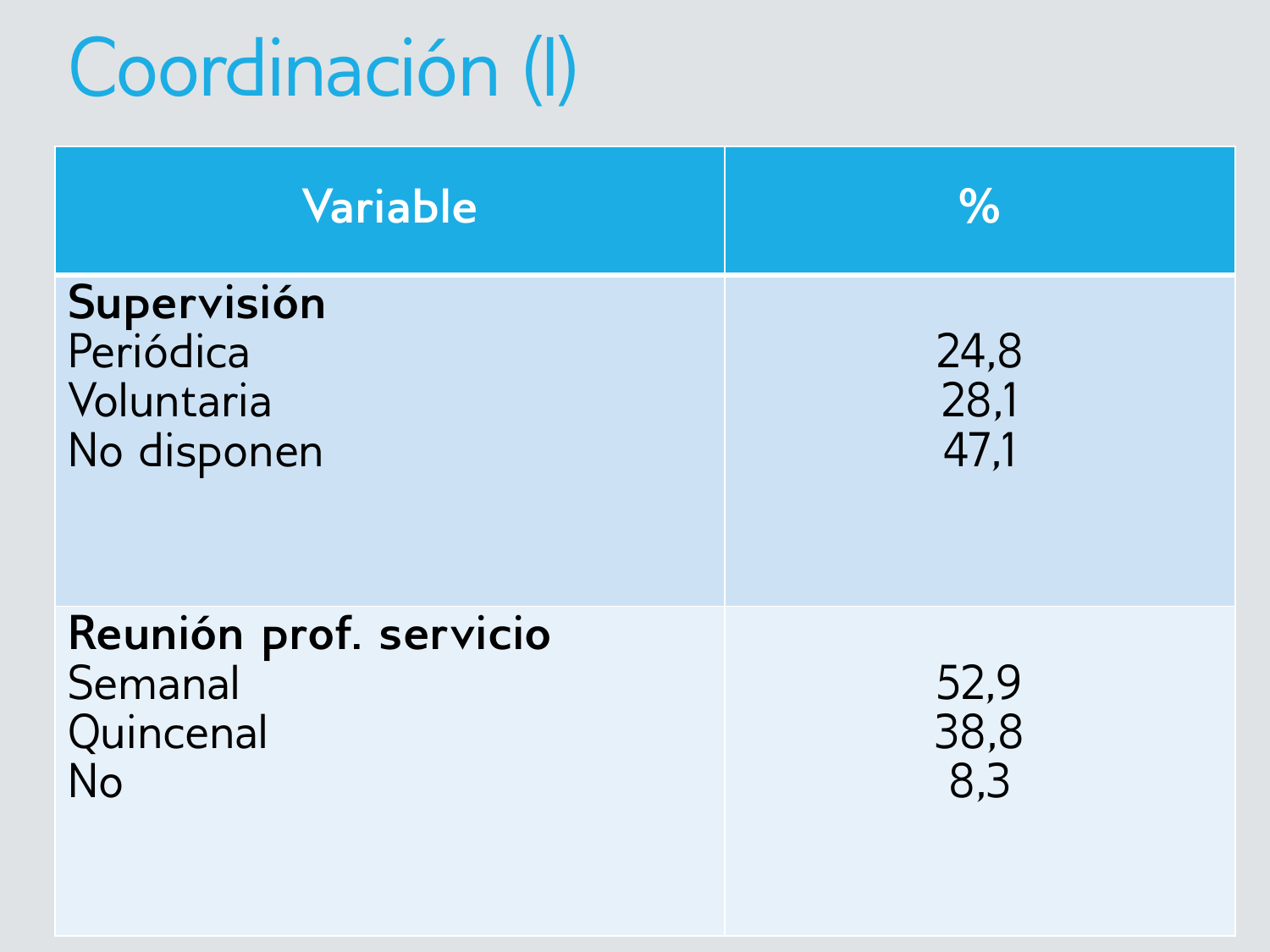

Coordinación (I)
| Variable | % |
| --- | --- |
| Supervisión Periódica Voluntaria No disponen | 24,8 28,1 47,1 |
| Reunión prof. servicio Semanal Quincenal No | 52,9 38,8 8,3 |